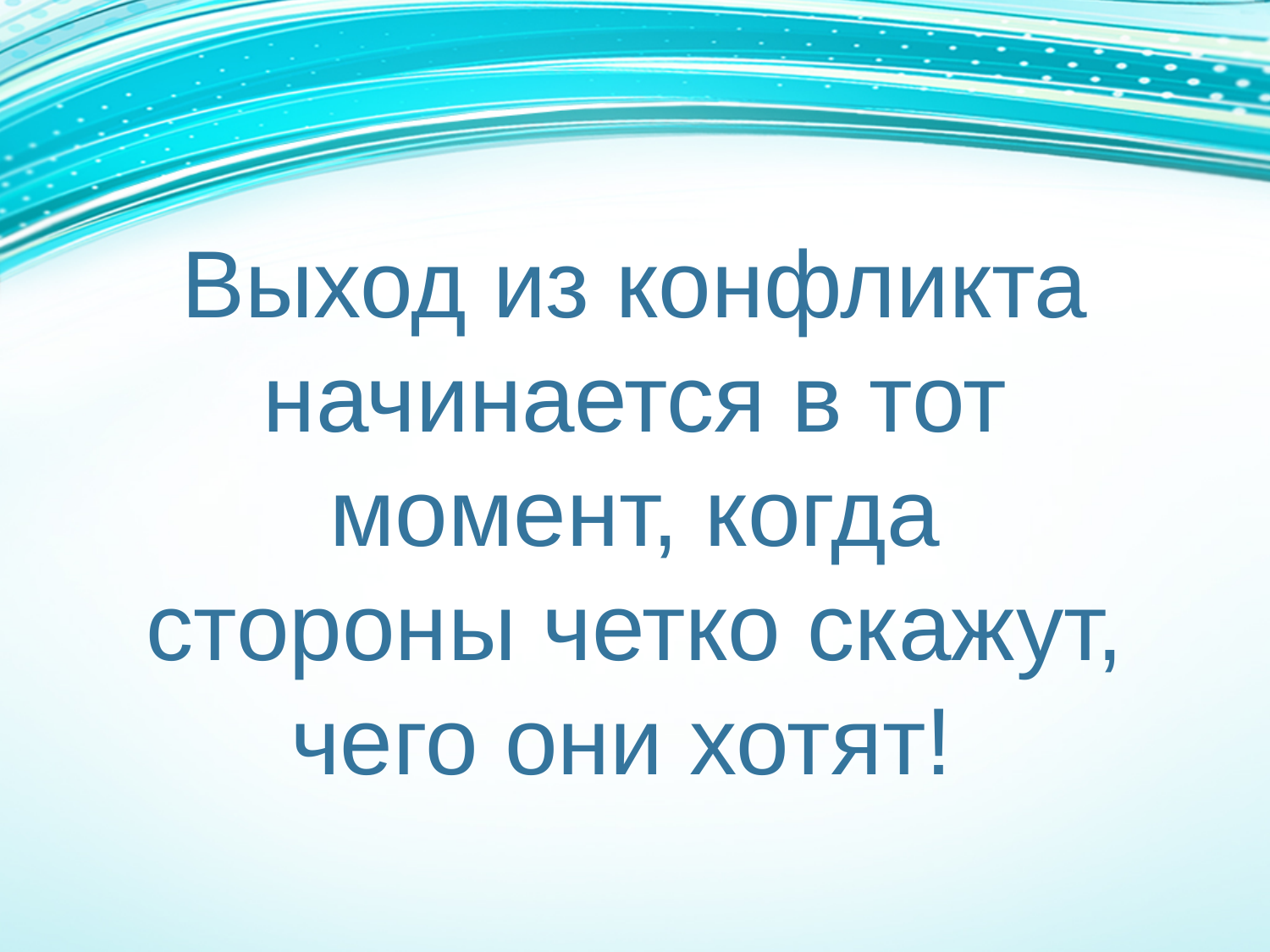

Выход из конфликта начинается в тот момент, когда стороны четко скажут, чего они хотят!